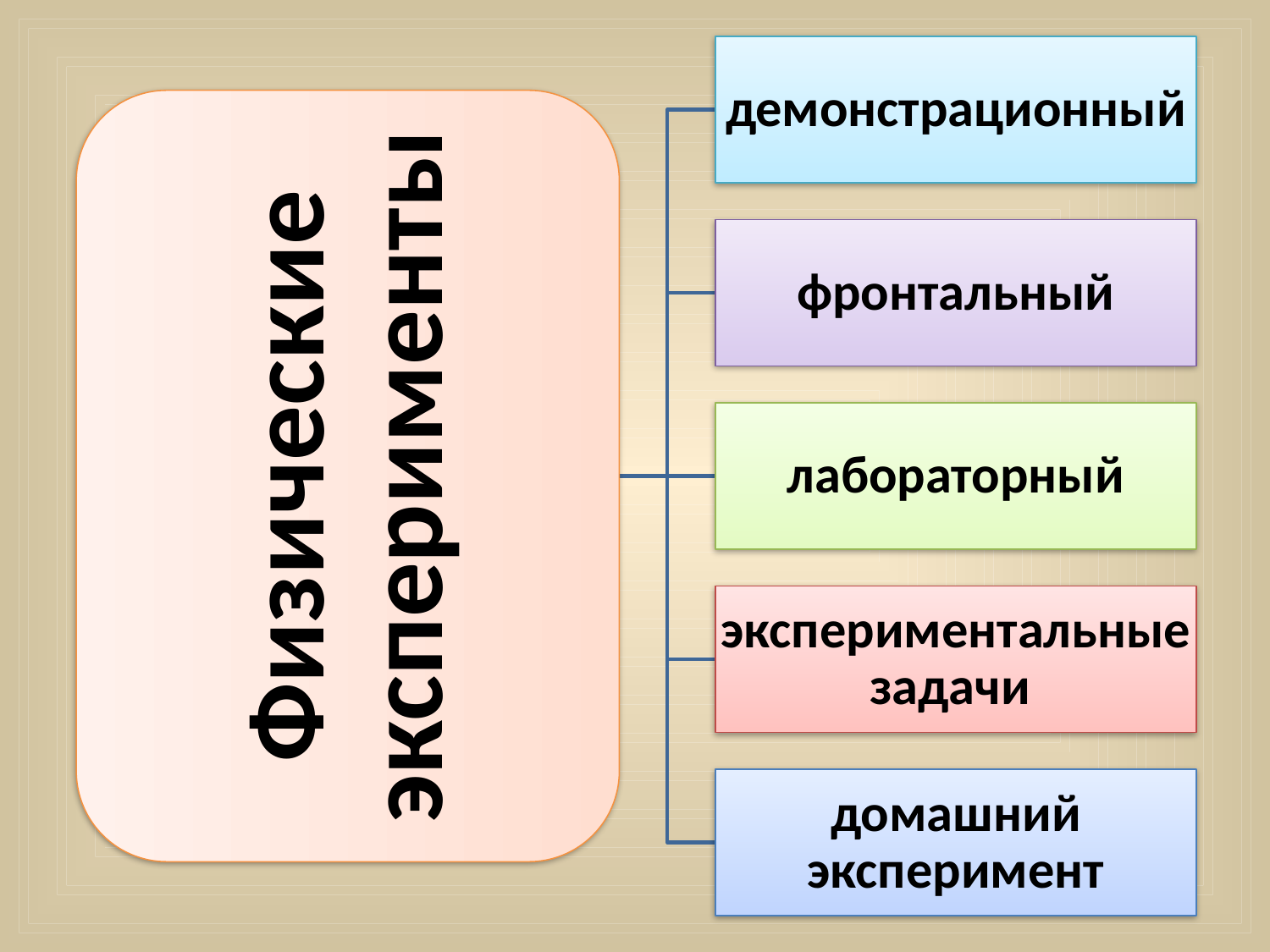

Физические эксперименты
демонстрационный
фронтальный
лабораторный
экспериментальные задачи
домашний эксперимент
#